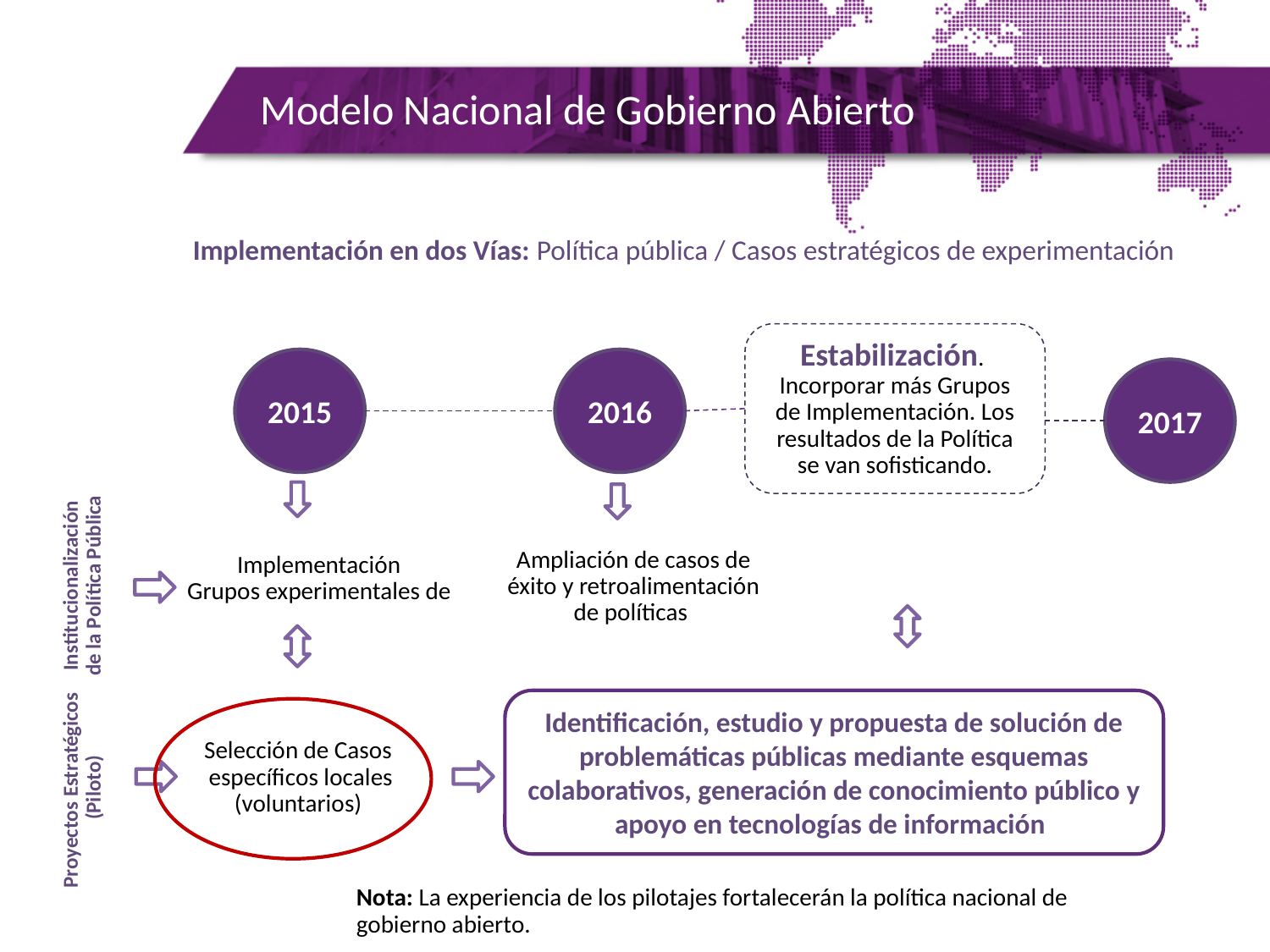

Modelo Nacional de Gobierno Abierto
# Implementación en dos Vías: Política pública / Casos estratégicos de experimentación
Estabilización.
Incorporar más Grupos de Implementación. Los resultados de la Política se van sofisticando.
2015
2016
2017

Ampliación de casos de éxito y retroalimentación de políticas
Implementación
Grupos experimentales de

Selección de Casos
 específicos locales
(voluntarios)

Institucionalización de la Política Pública

Identificación, estudio y propuesta de solución de problemáticas públicas mediante esquemas colaborativos, generación de conocimiento público y apoyo en tecnologías de información.

Proyectos Estratégicos  (Piloto)

Nota: La experiencia de los pilotajes fortalecerán la política nacional de gobierno abierto.